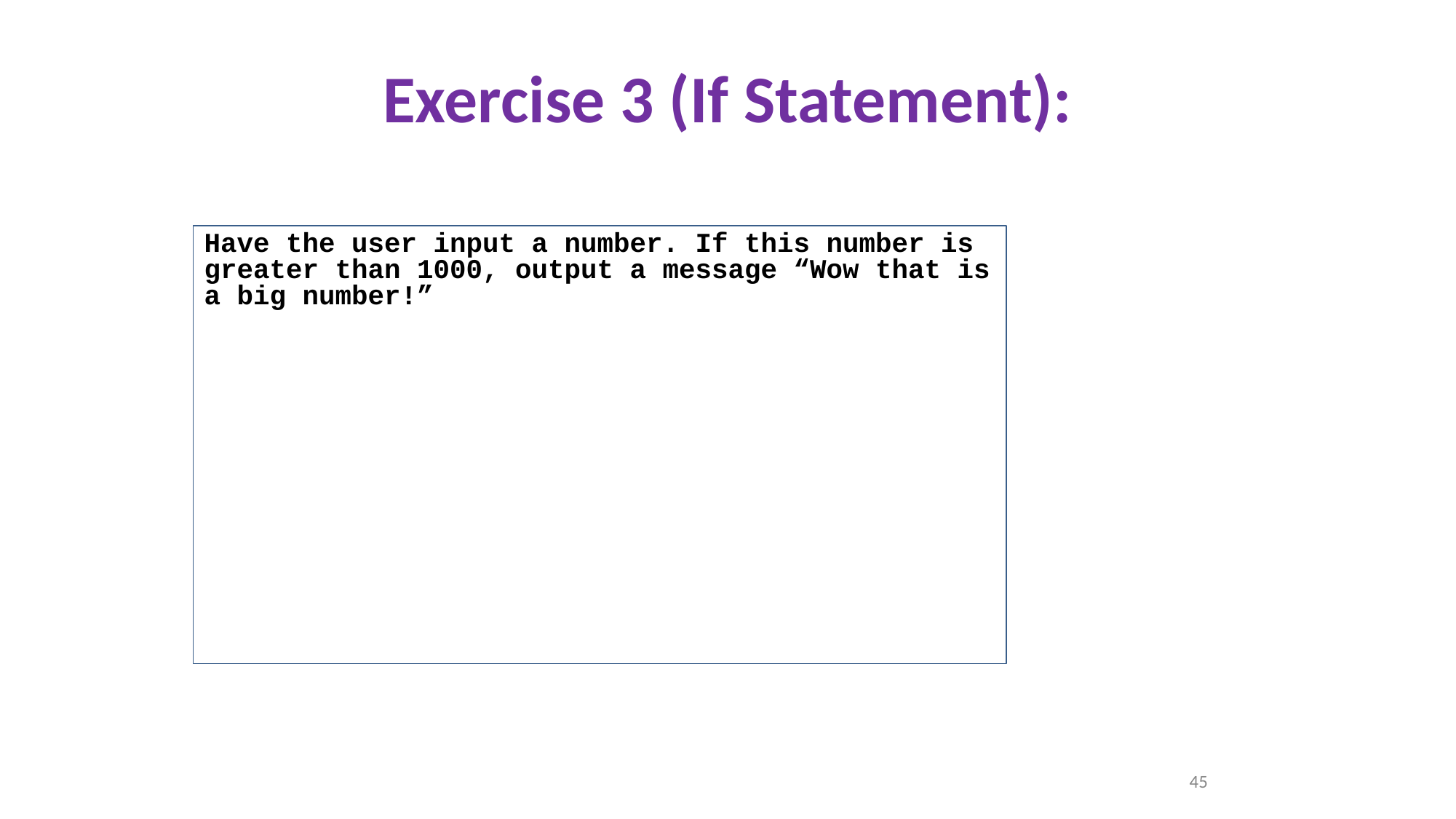

# Exercise 3 (If Statement):
Have the user input a number. If this number is greater than 1000, output a message “Wow that is a big number!”
45